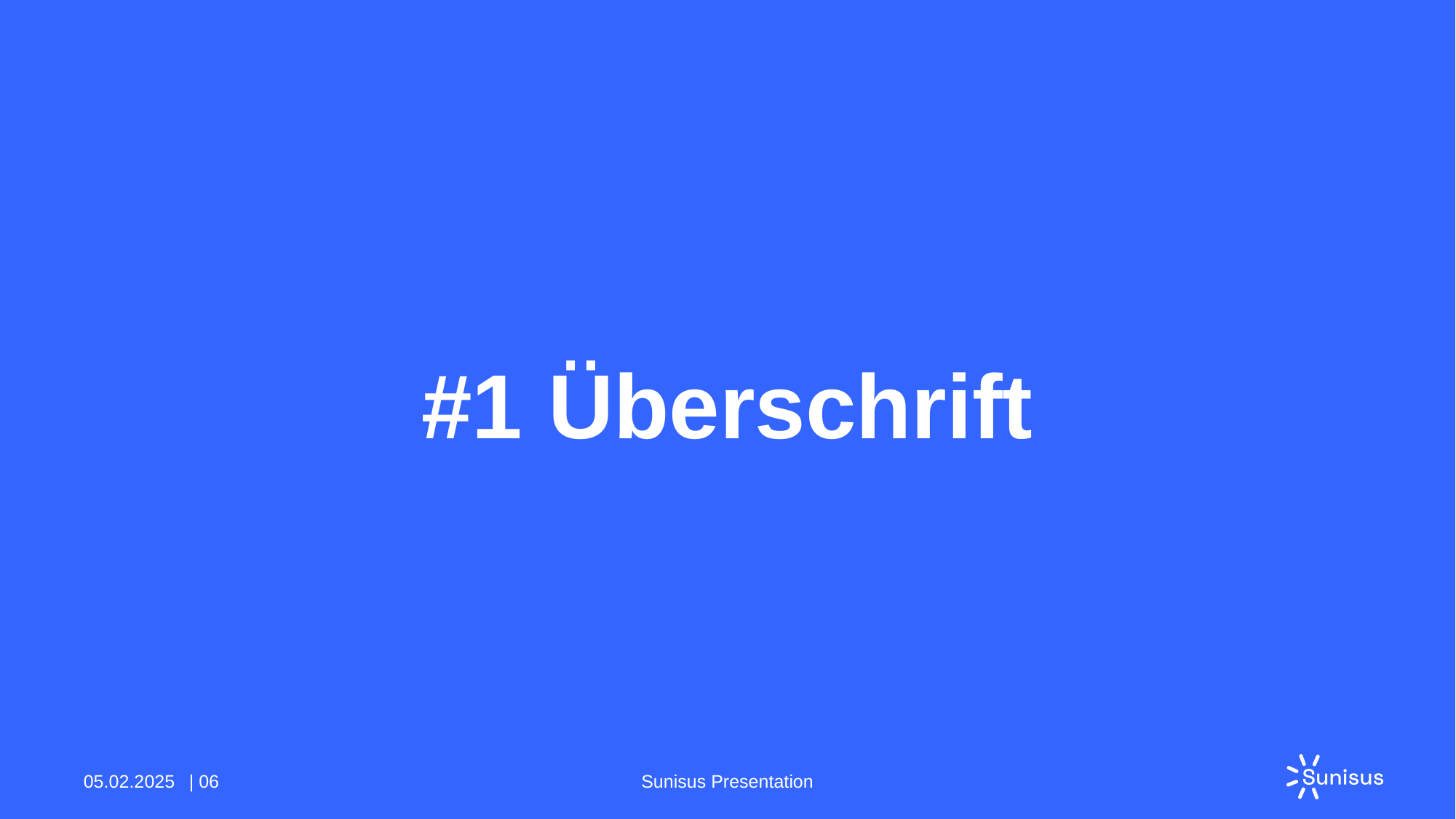

# #1 Überschrift
05.02.2025
| 06
Sunisus Presentation